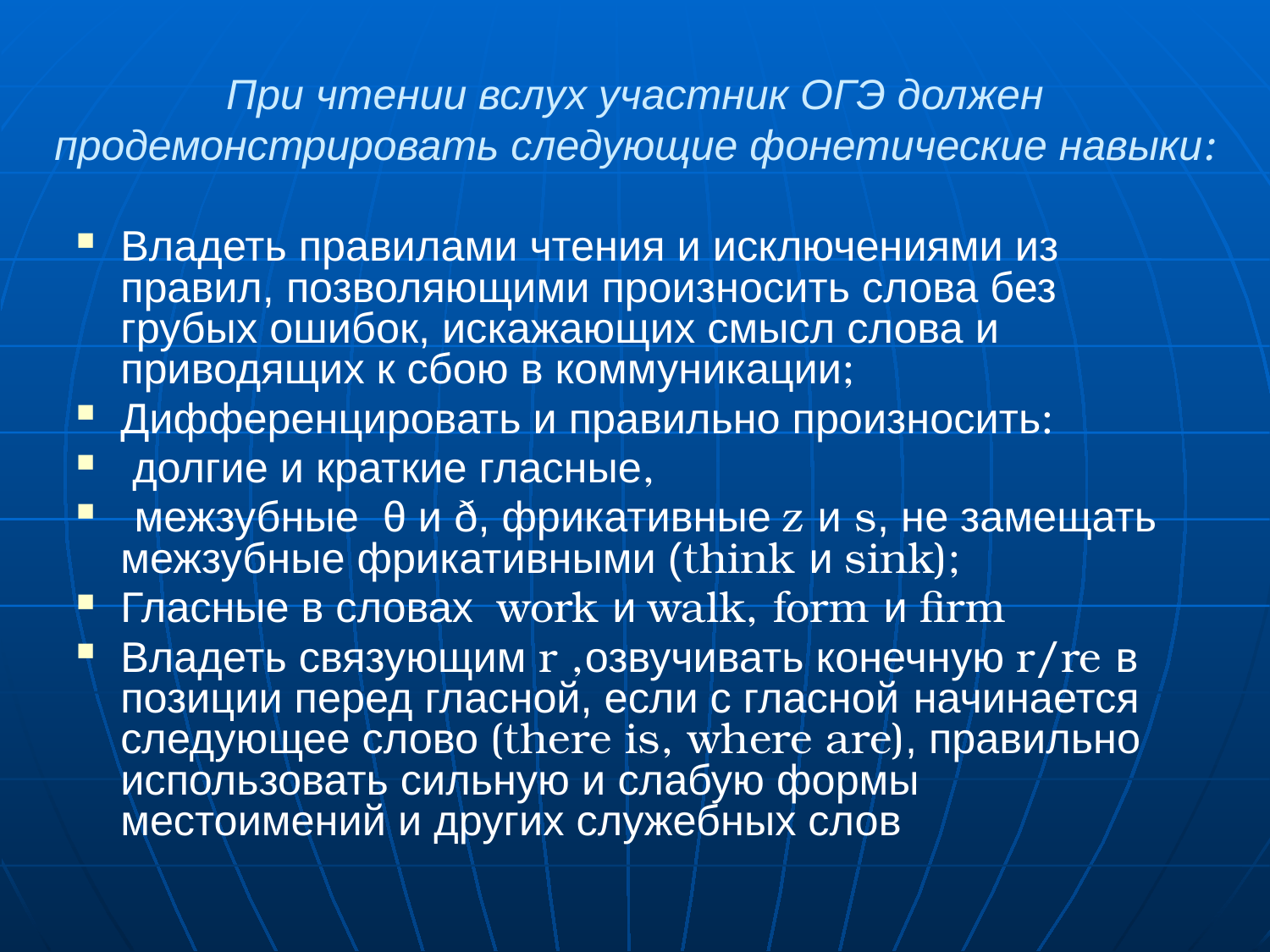

Владеть правилами чтения и исключениями из правил, позволяющими произносить слова без грубых ошибок, искажающих смысл слова и приводящих к сбою в коммуникации;
Дифференцировать и правильно произносить:
 долгие и краткие гласные,
 межзубные  θ и ð, фрикативные z и s, не замещать межзубные фрикативными (think и sink);
Гласные в словах  work и walk, form и firm
Владеть связующим r ,озвучивать конечную r/re в позиции перед гласной, если с гласной начинается следующее слово (there is, where are), правильно использовать сильную и слабую формы местоимений и других служебных слов

При чтении вслух участник ОГЭ должен продемонстрировать следующие фонетические навыки: